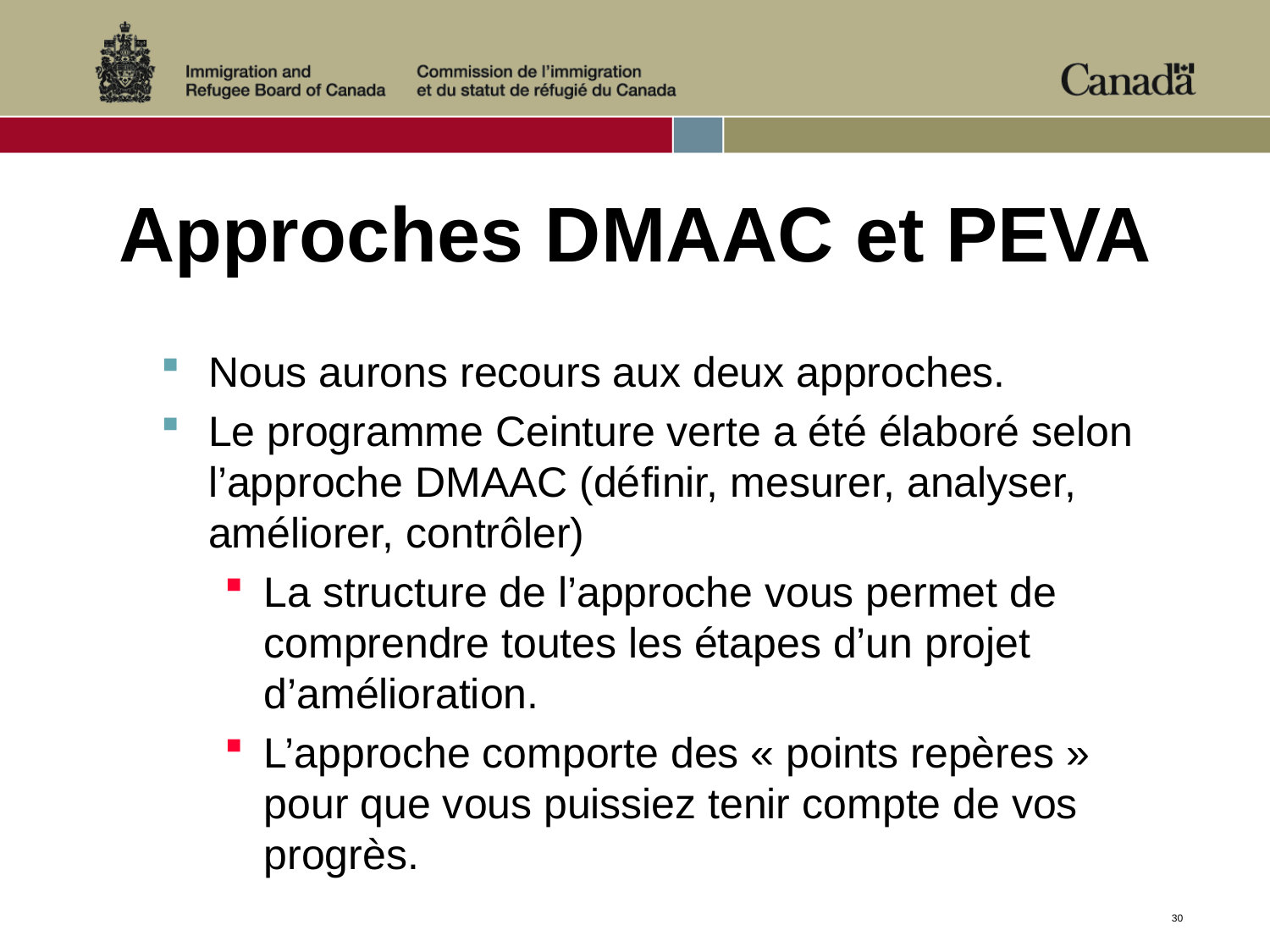

# Approches DMAAC et PEVA
Nous aurons recours aux deux approches.
Le programme Ceinture verte a été élaboré selon l’approche DMAAC (définir, mesurer, analyser, améliorer, contrôler)
La structure de l’approche vous permet de comprendre toutes les étapes d’un projet d’amélioration.
L’approche comporte des « points repères » pour que vous puissiez tenir compte de vos progrès.
30